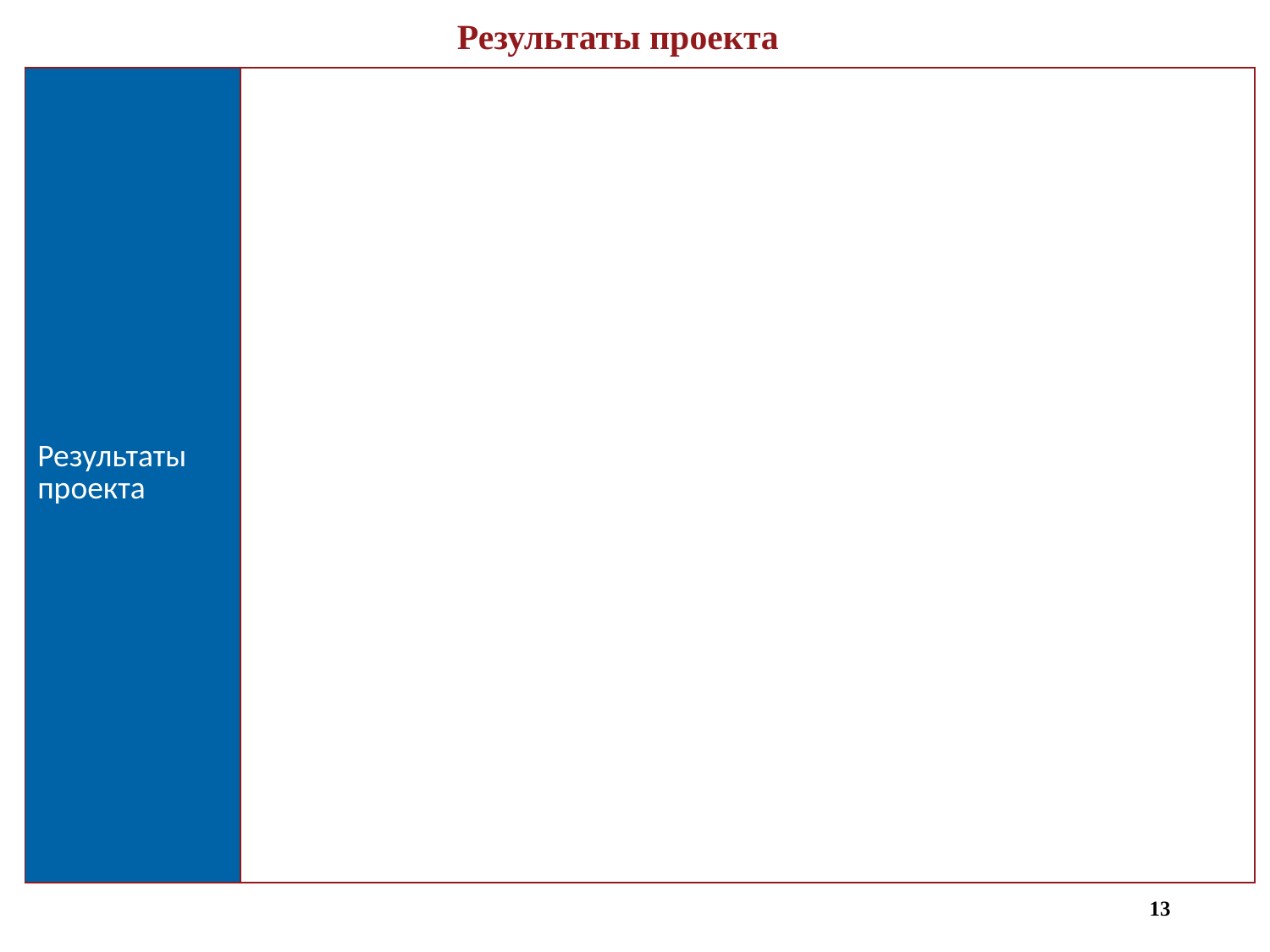

Результаты проекта
| Результаты проекта |  |
| --- | --- |

13